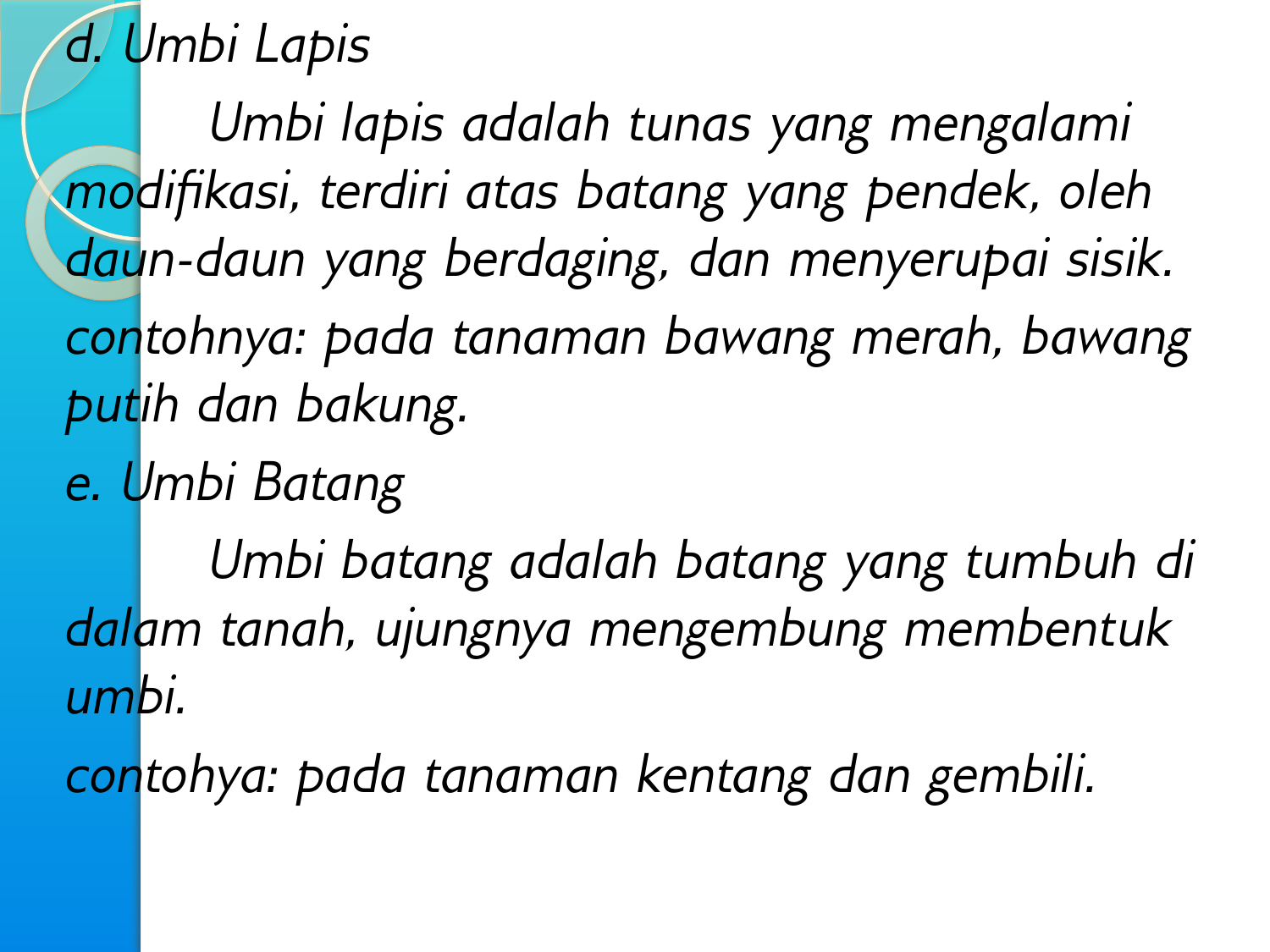

d. Umbi Lapis
		 Umbi lapis adalah tunas yang mengalami modifikasi, terdiri atas batang yang pendek, oleh daun-daun yang berdaging, dan menyerupai sisik.
	contohnya: pada tanaman bawang merah, bawang putih dan bakung.
	e. Umbi Batang
		 Umbi batang adalah batang yang tumbuh di dalam tanah, ujungnya mengembung membentuk umbi.
	contohya: pada tanaman kentang dan gembili.